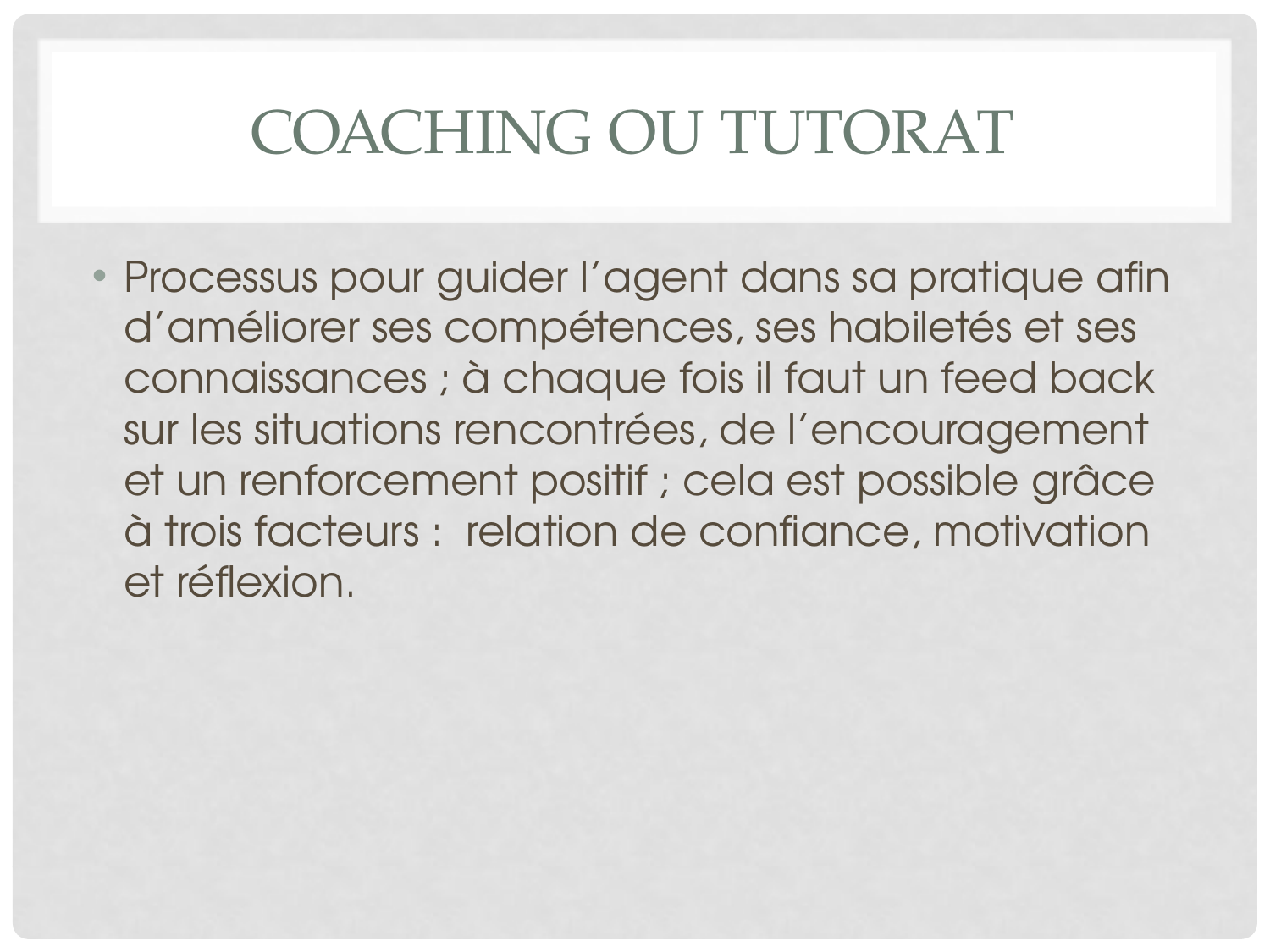

# Coaching ou Tutorat
Processus pour guider l’agent dans sa pratique afin d’améliorer ses compétences, ses habiletés et ses connaissances ; à chaque fois il faut un feed back sur les situations rencontrées, de l’encouragement et un renforcement positif ; cela est possible grâce à trois facteurs :  relation de confiance, motivation et réflexion.